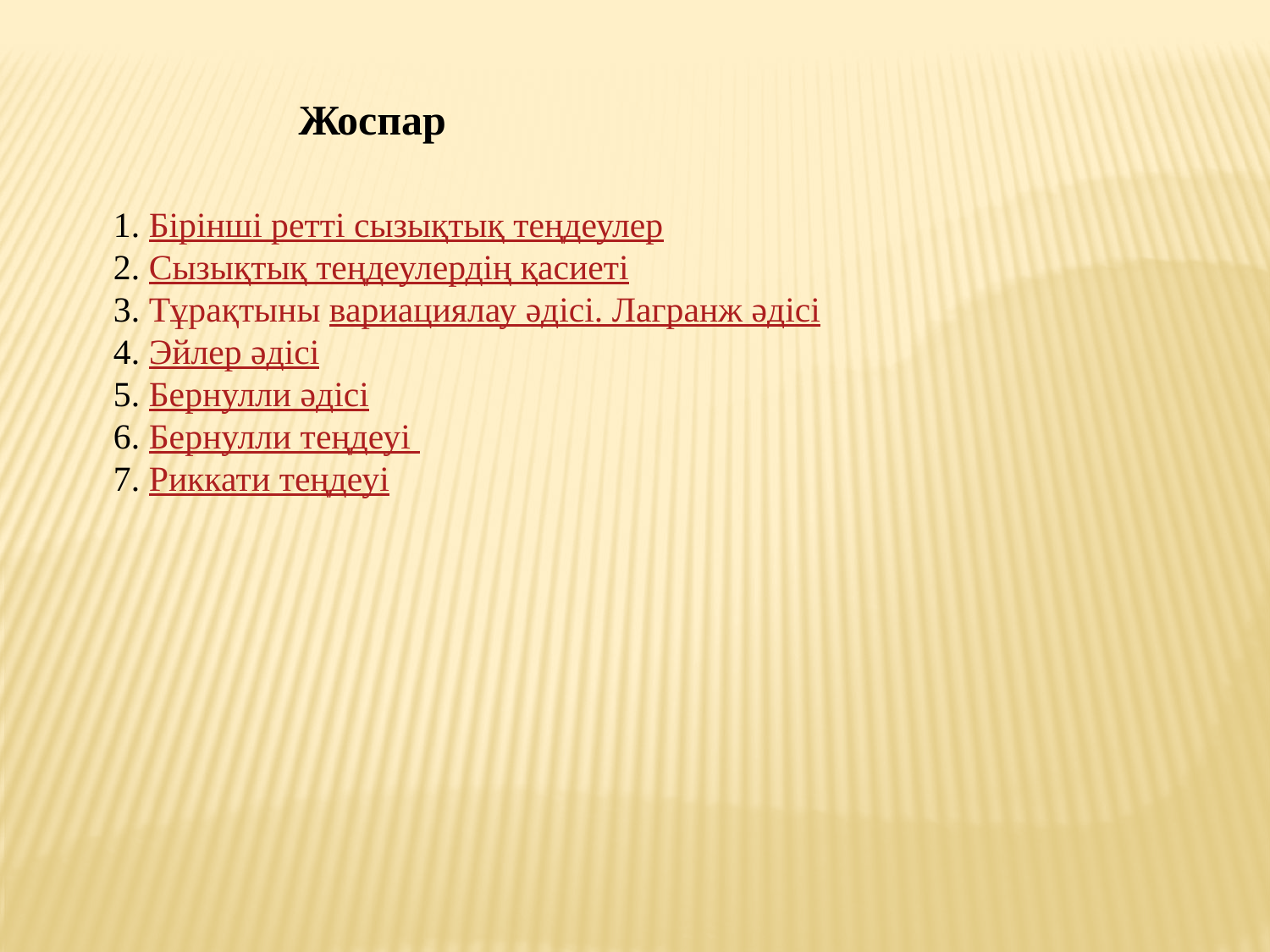

Жоспар
1. Бірінші ретті сызықтық теңдеулер
2. Сызықтық теңдеулердің қасиеті
3. Тұрақтыны вариациялау әдісі. Лагранж әдісі
4. Эйлер әдісі
5. Бернулли әдісі
6. Бернулли теңдеуі
7. Риккати теңдеуі